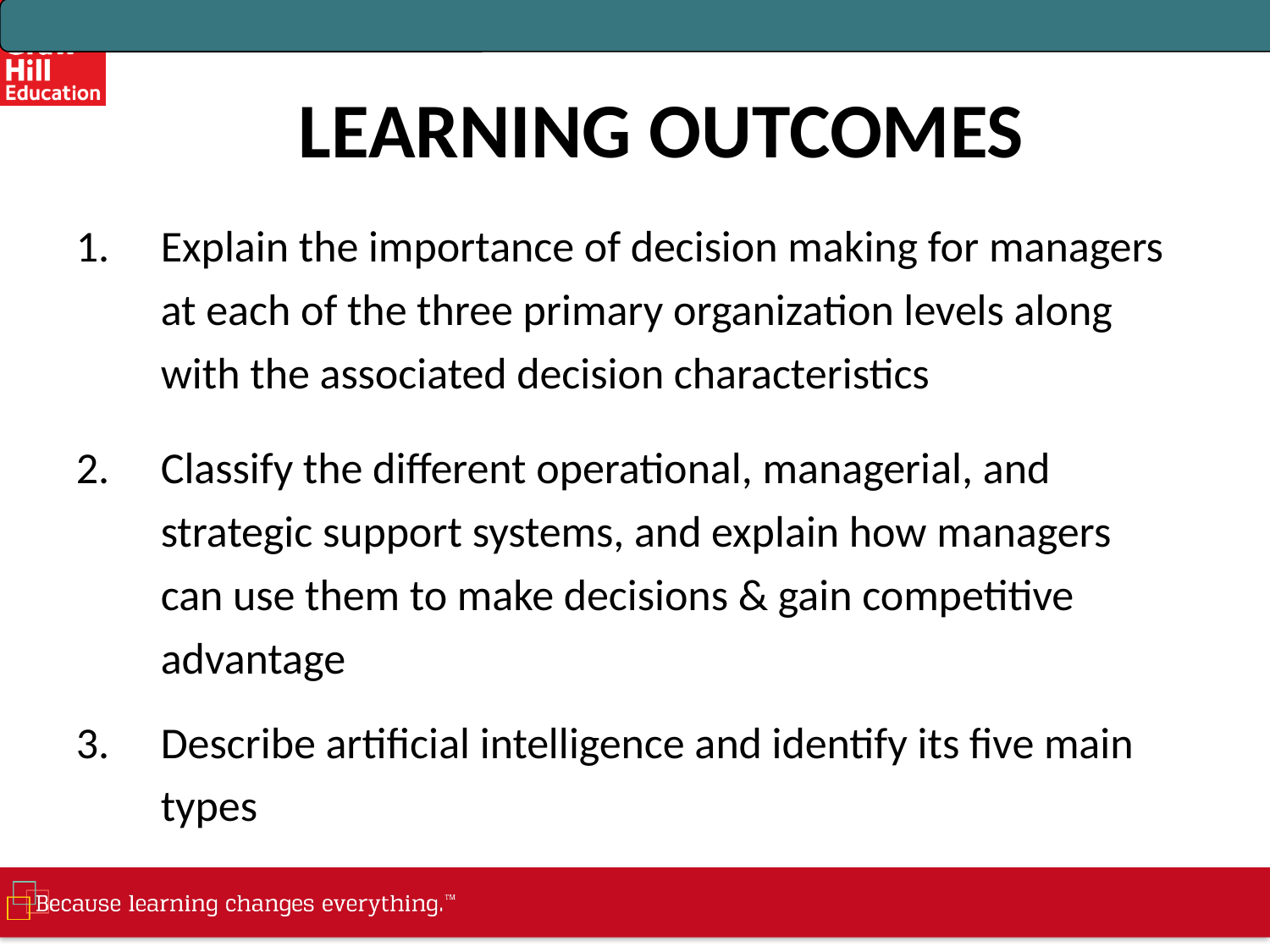

# LEARNING OUTCOMES
Explain the importance of decision making for managers at each of the three primary organization levels along with the associated decision characteristics
Classify the different operational, managerial, and strategic support systems, and explain how managers can use them to make decisions & gain competitive advantage
Describe artificial intelligence and identify its five main types